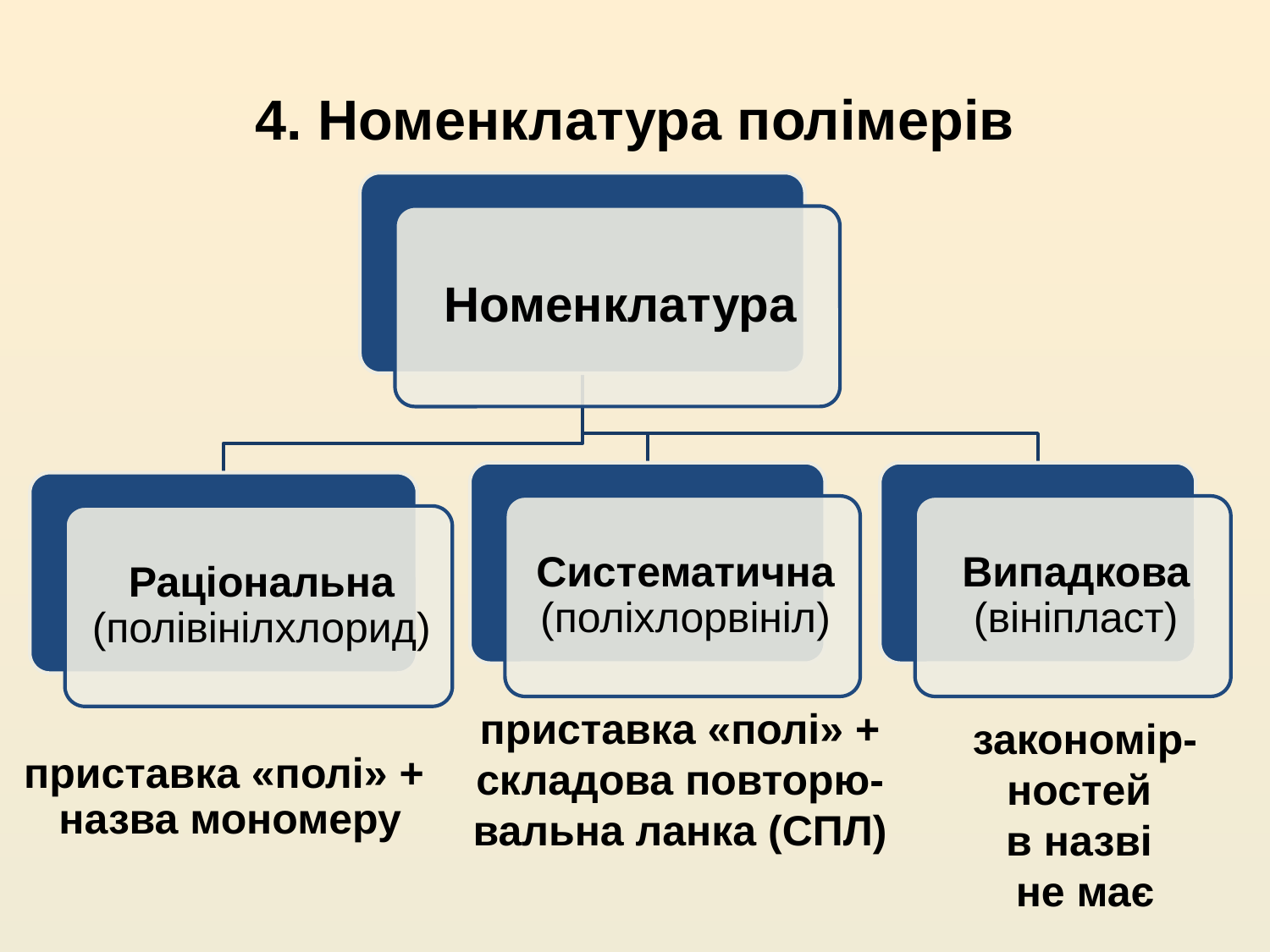

# 4. Номенклатура полімерів
Номенклатура
Раціональна (полівінілхлорид)
Систематична (поліхлорвініл)
Випадкова (вініпласт)
приставка «полі» + складова повторю-
вальна ланка (СПЛ)
закономір-ностей
в назві
не має
приставка «полі» +
назва мономеру